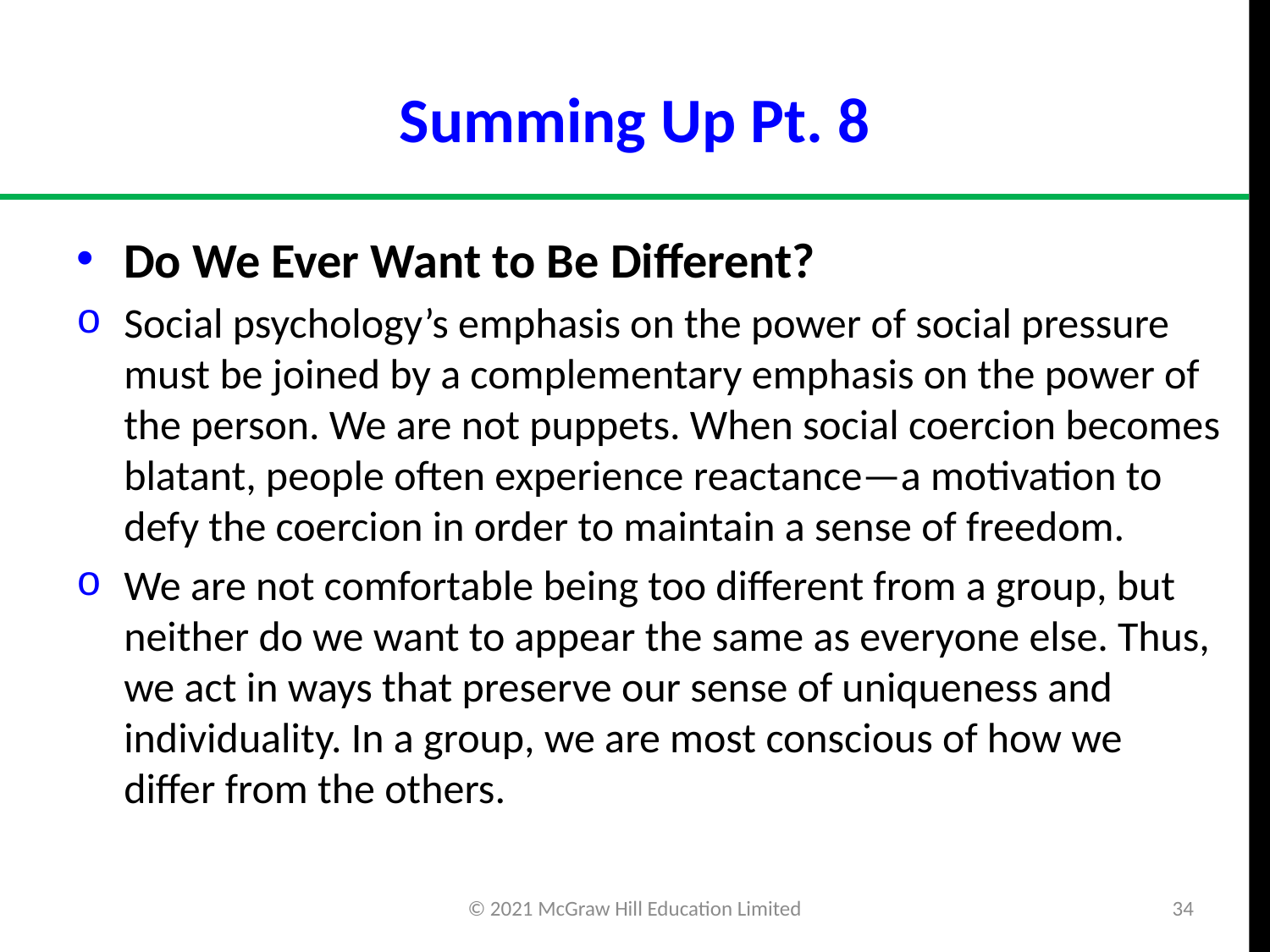

# Summing Up Pt. 8
Do We Ever Want to Be Different?
Social psychology’s emphasis on the power of social pressure must be joined by a complementary emphasis on the power of the person. We are not puppets. When social coercion becomes blatant, people often experience reactance—a motivation to defy the coercion in order to maintain a sense of freedom.
We are not comfortable being too different from a group, but neither do we want to appear the same as everyone else. Thus, we act in ways that preserve our sense of uniqueness and individuality. In a group, we are most conscious of how we differ from the others.
© 2021 McGraw Hill Education Limited
34